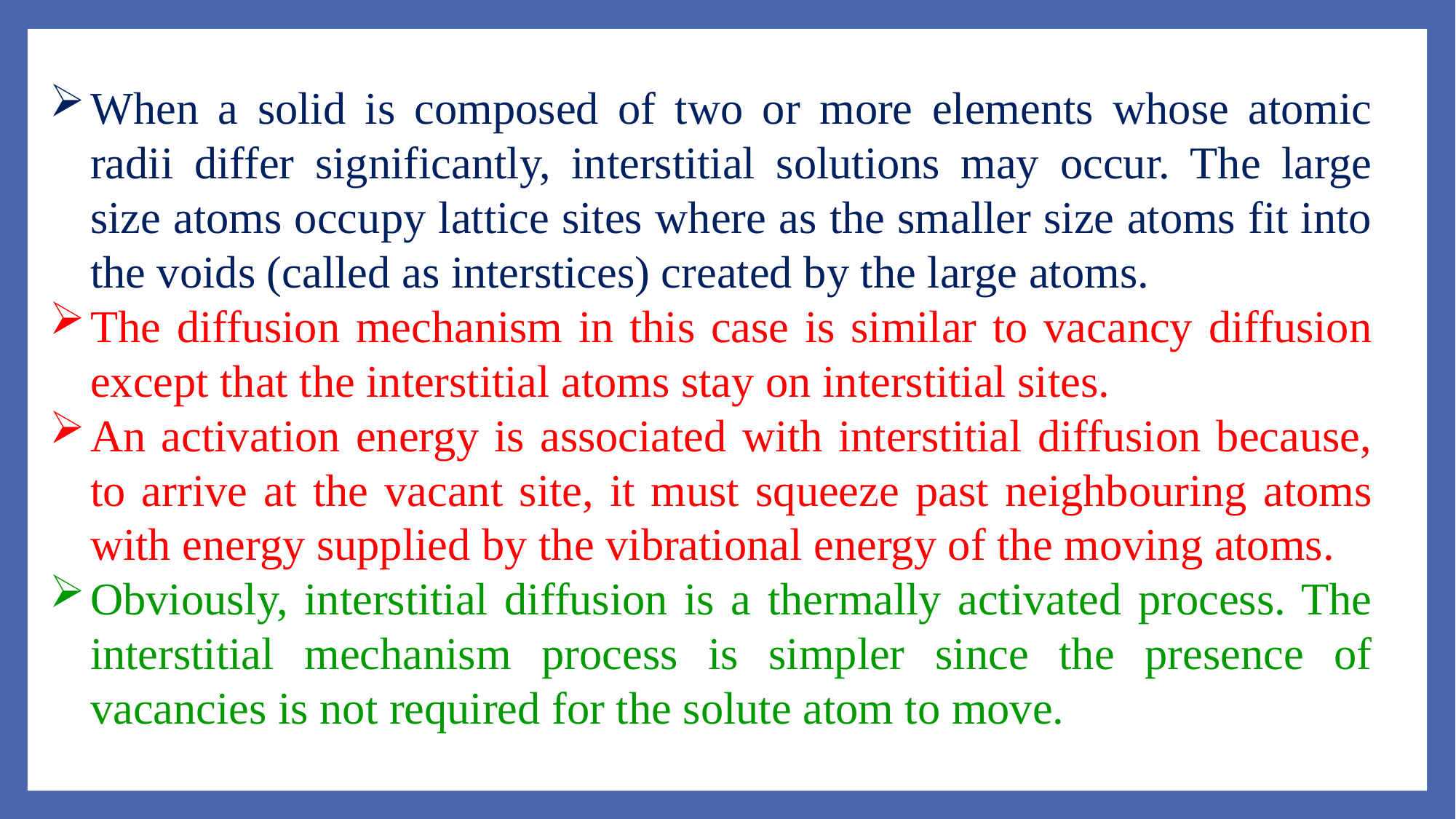

When a solid is composed of two or more elements whose atomic radii differ significantly, interstitial solutions may occur. The large size atoms occupy lattice sites where as the smaller size atoms fit into the voids (called as interstices) created by the large atoms.
The diffusion mechanism in this case is similar to vacancy diffusion except that the interstitial atoms stay on interstitial sites.
An activation energy is associated with interstitial diffusion because, to arrive at the vacant site, it must squeeze past neighbouring atoms with energy supplied by the vibrational energy of the moving atoms.
Obviously, interstitial diffusion is a thermally activated process. The interstitial mechanism process is simpler since the presence of vacancies is not required for the solute atom to move.